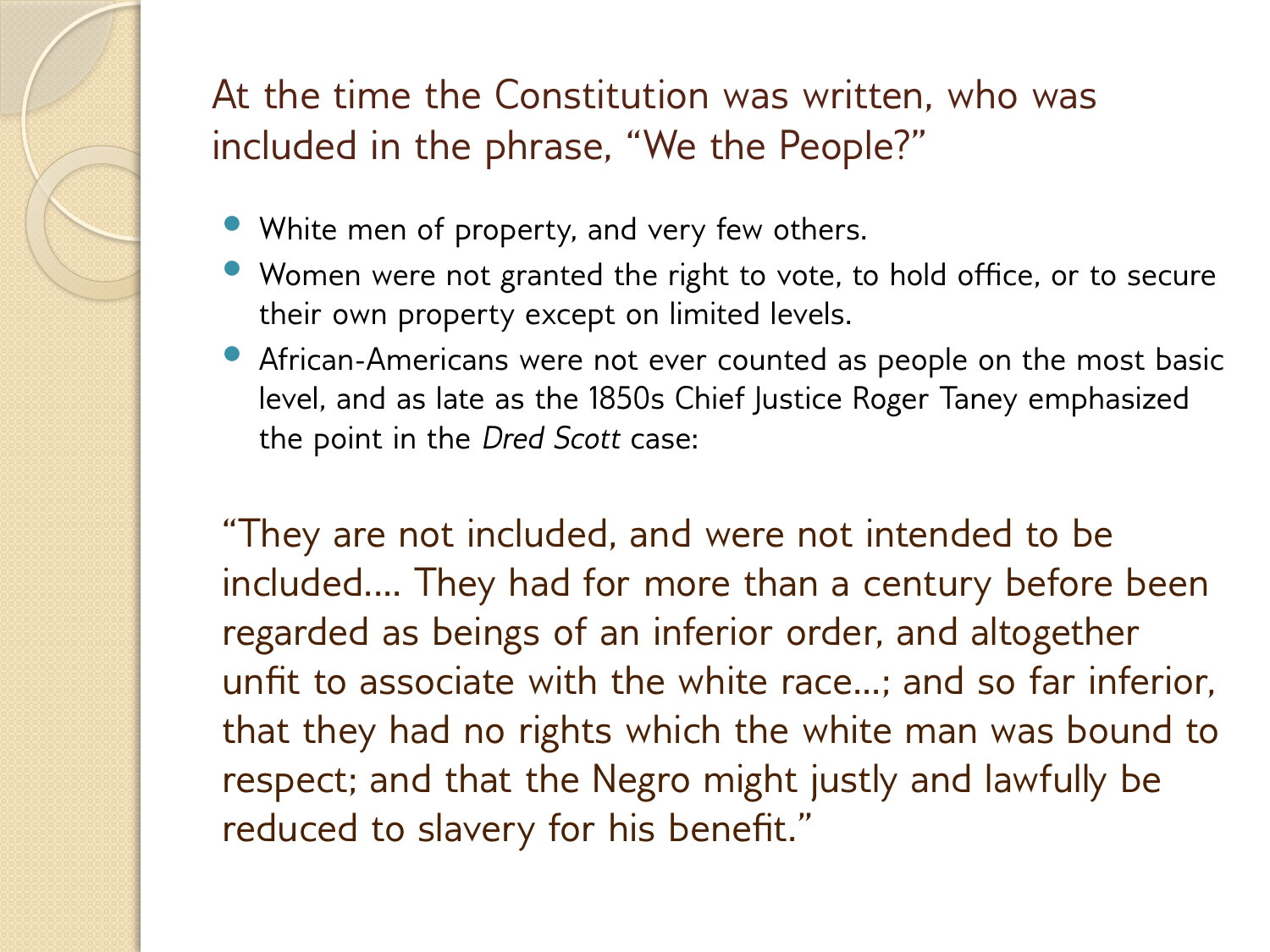

# At the time the Constitution was written, who was included in the phrase, “We the People?”
White men of property, and very few others.
Women were not granted the right to vote, to hold office, or to secure their own property except on limited levels.
African-Americans were not ever counted as people on the most basic level, and as late as the 1850s Chief Justice Roger Taney emphasized the point in the Dred Scott case:

“They are not included, and were not intended to be included.... They had for more than a century before been regarded as beings of an inferior order, and altogether unfit to associate with the white race...; and so far inferior, that they had no rights which the white man was bound to respect; and that the Negro might justly and lawfully be reduced to slavery for his benefit.”